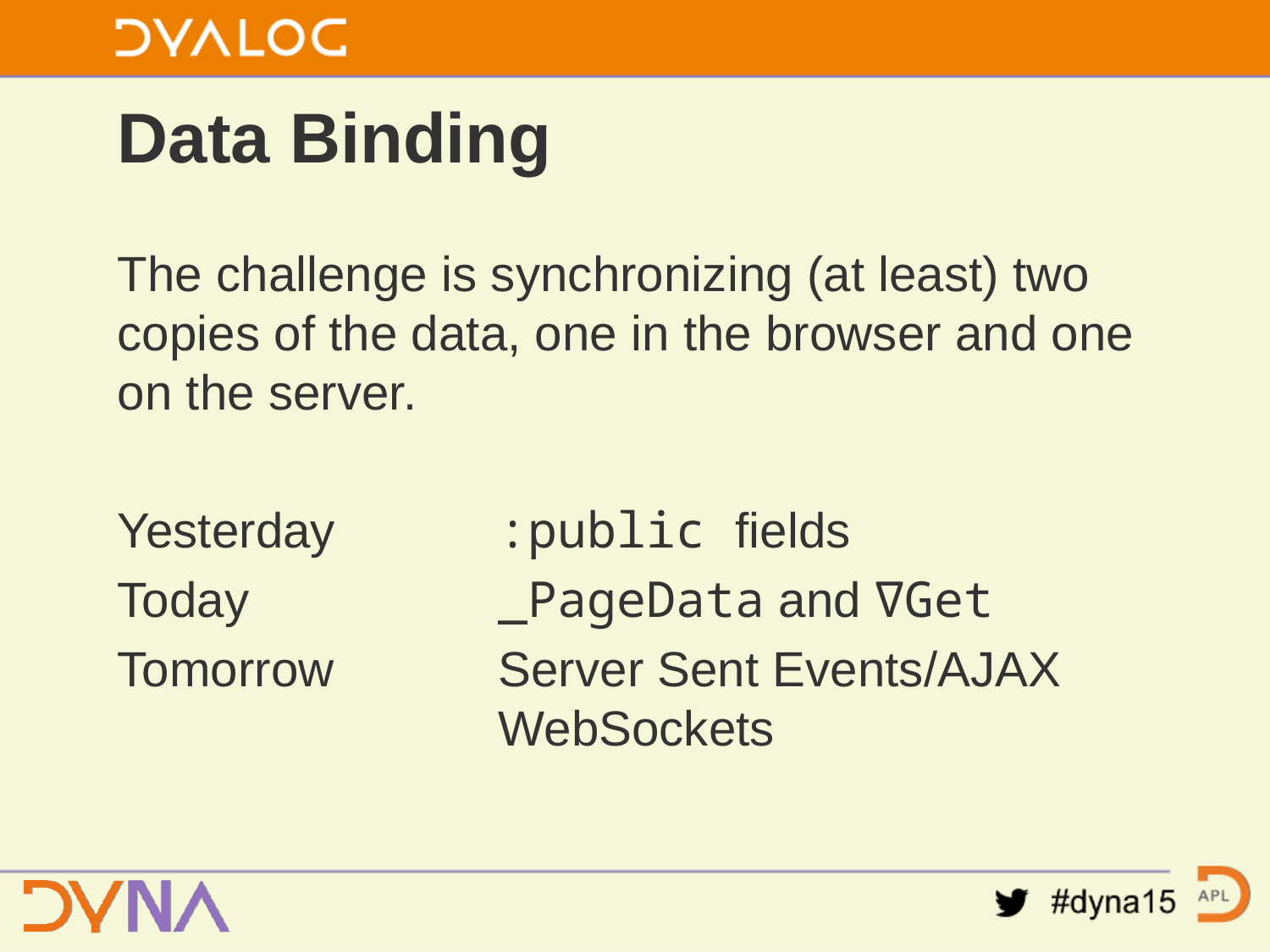

# Data Binding
The challenge is synchronizing (at least) two copies of the data, one in the browser and one on the server.

Yesterday		:public fields
Today		_PageData and ∇Get
Tomorrow		Server Sent Events/AJAX
			WebSockets